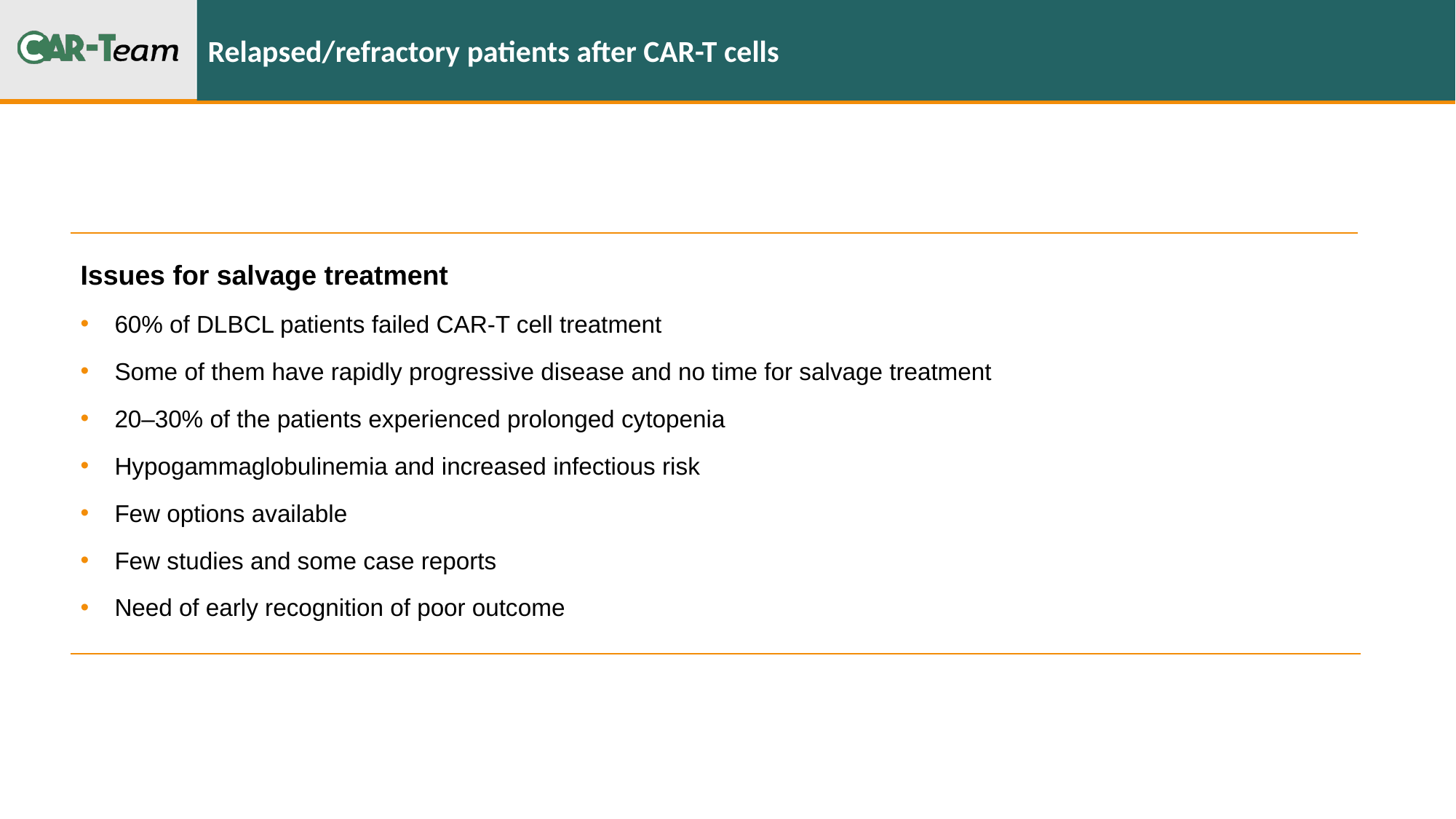

# Relapsed/refractory patients after CAR-T cells
Issues for salvage treatment
60% of DLBCL patients failed CAR-T cell treatment
Some of them have rapidly progressive disease and no time for salvage treatment
20–30% of the patients experienced prolonged cytopenia
Hypogammaglobulinemia and increased infectious risk
Few options available
Few studies and some case reports
Need of early recognition of poor outcome